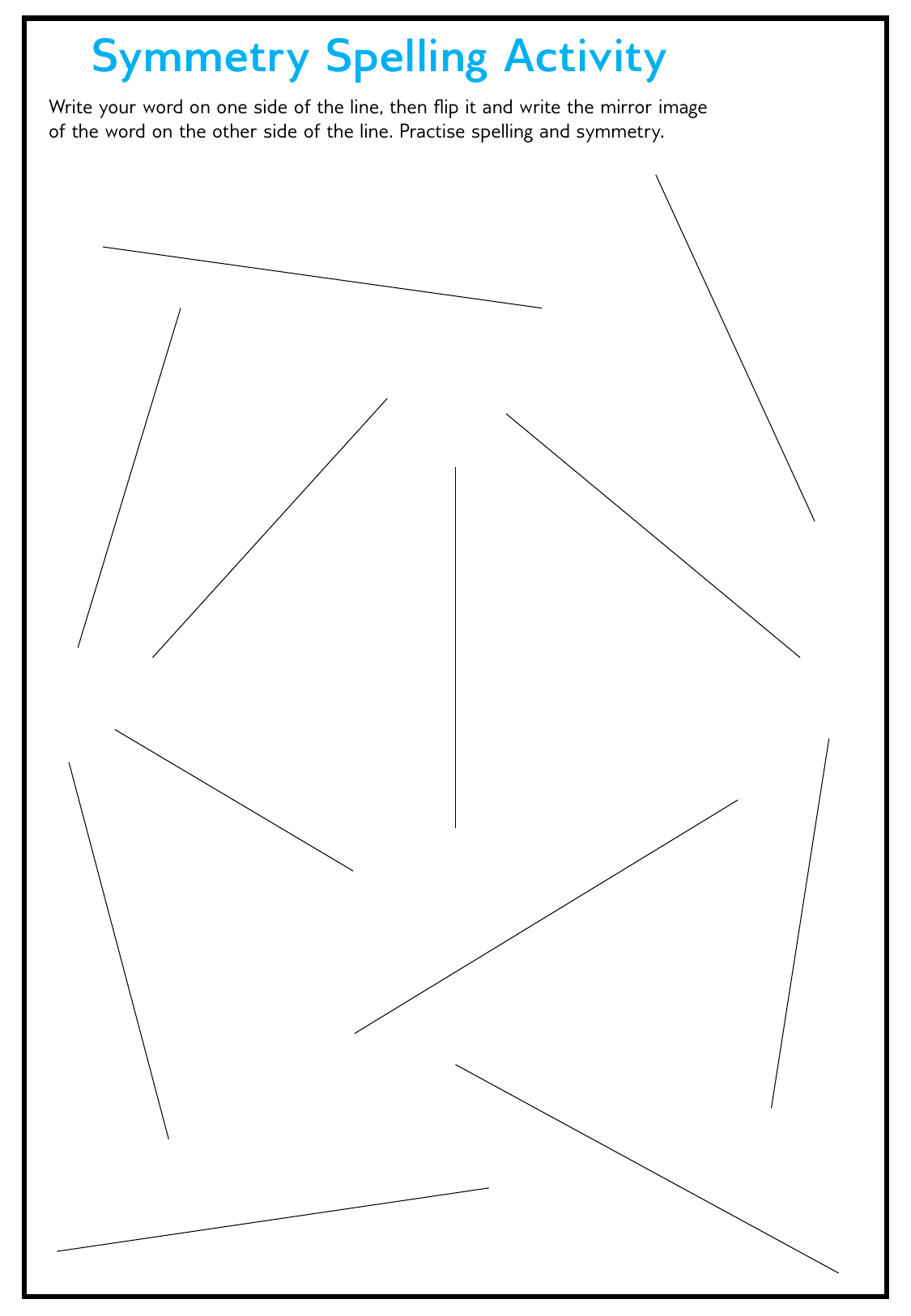

Symmetry Spelling Activity

Write your word on one side of the line, then flip it and write the mirror image of the word on the other side of the line. Practise spelling and symmetry.